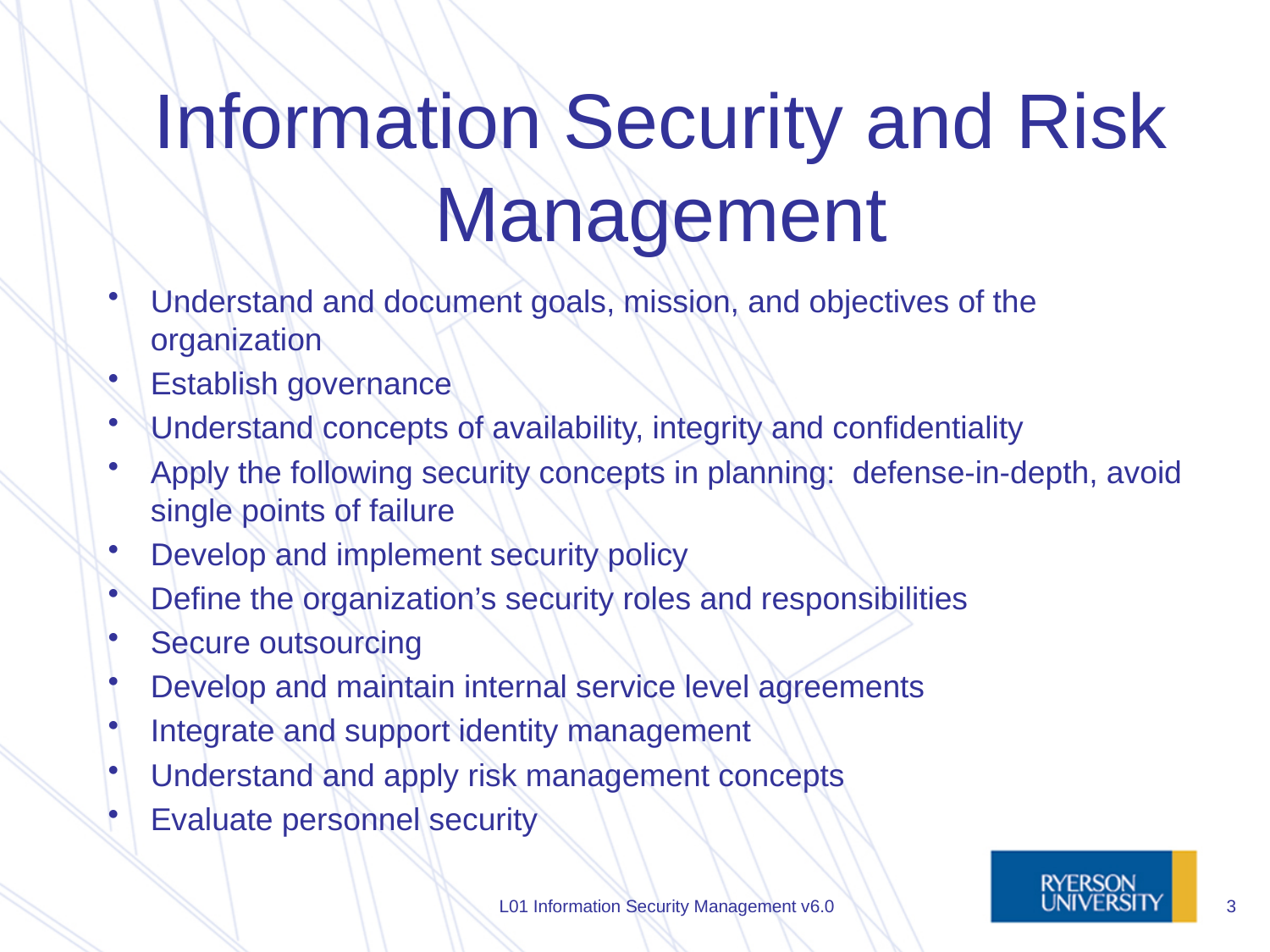

# Information Security and Risk Management
Understand and document goals, mission, and objectives of the organization
Establish governance
Understand concepts of availability, integrity and confidentiality
Apply the following security concepts in planning:  defense-in-depth, avoid single points of failure
Develop and implement security policy
Define the organization’s security roles and responsibilities
Secure outsourcing
Develop and maintain internal service level agreements
Integrate and support identity management
Understand and apply risk management concepts
Evaluate personnel security
L01 Information Security Management v6.0
3